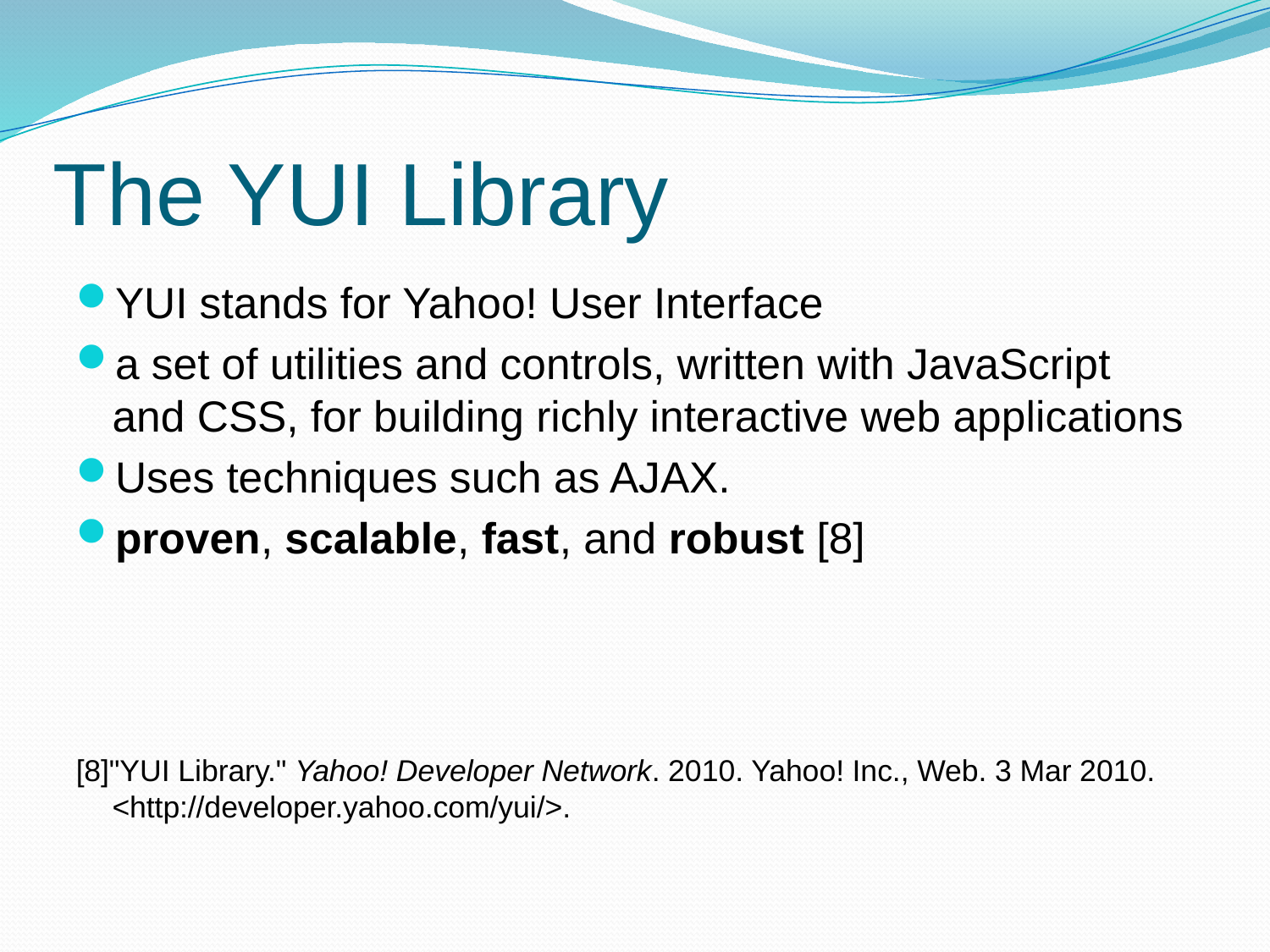

# The YUI Library
YUI stands for Yahoo! User Interface
a set of utilities and controls, written with JavaScript and CSS, for building richly interactive web applications
Uses techniques such as AJAX.
proven, scalable, fast, and robust [8]

[8]"YUI Library." Yahoo! Developer Network. 2010. Yahoo! Inc., Web. 3 Mar 2010. <http://developer.yahoo.com/yui/>.